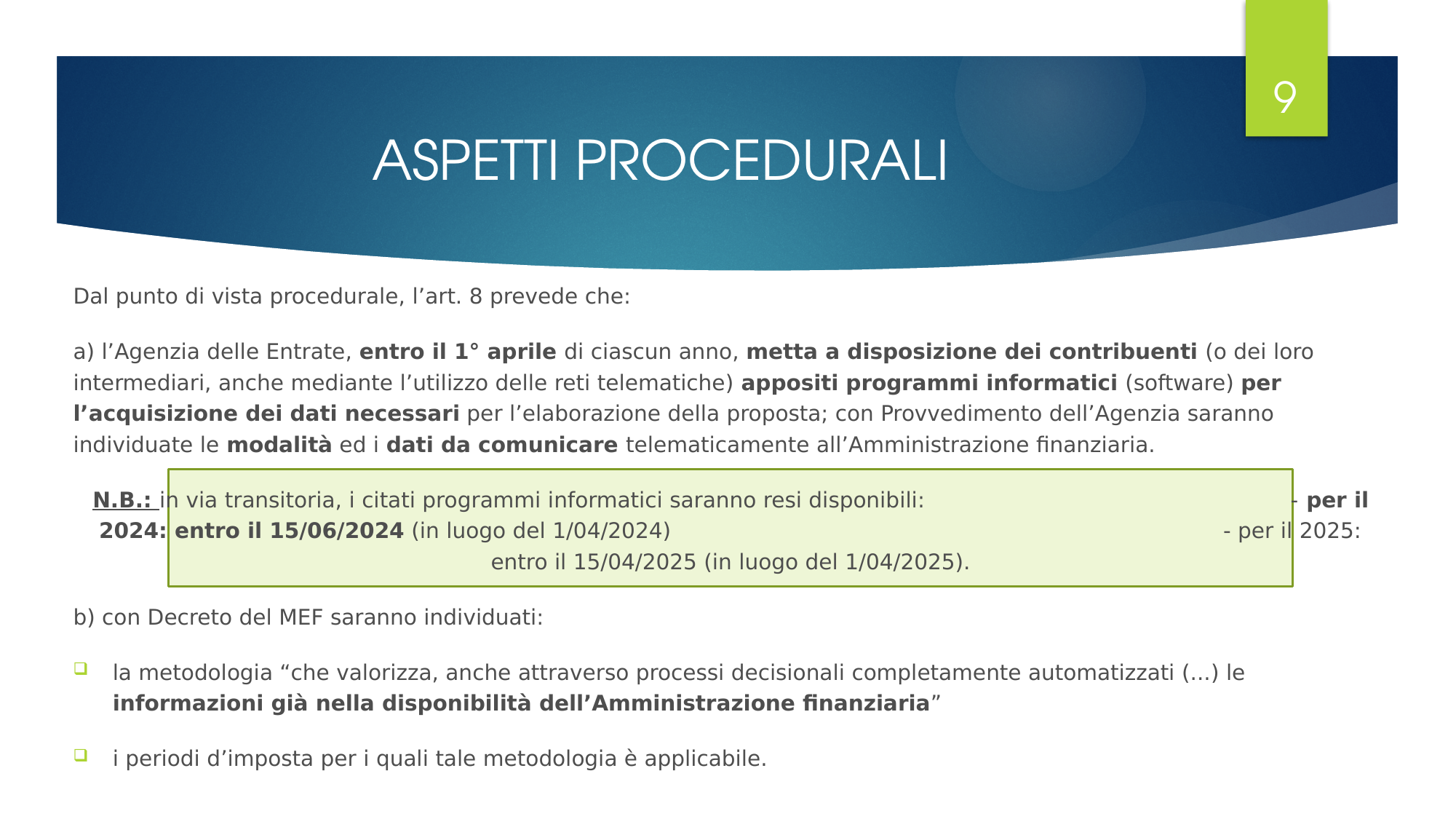

9
# ASPETTI PROCEDURALI
Dal punto di vista procedurale, l’art. 8 prevede che:
a) l’Agenzia delle Entrate, entro il 1° aprile di ciascun anno, metta a disposizione dei contribuenti (o dei loro intermediari, anche mediante l’utilizzo delle reti telematiche) appositi programmi informatici (software) per l’acquisizione dei dati necessari per l’elaborazione della proposta; con Provvedimento dell’Agenzia saranno individuate le modalità ed i dati da comunicare telematicamente all’Amministrazione finanziaria.
N.B.: in via transitoria, i citati programmi informatici saranno resi disponibili:                                                     - per il 2024: entro il 15/06/2024 (in luogo del 1/04/2024)                                                                                - per il 2025: entro il 15/04/2025 (in luogo del 1/04/2025).
b) con Decreto del MEF saranno individuati:
la metodologia “che valorizza, anche attraverso processi decisionali completamente automatizzati (...) le informazioni già nella disponibilità dell’Amministrazione finanziaria”
i periodi d’imposta per i quali tale metodologia è applicabile.